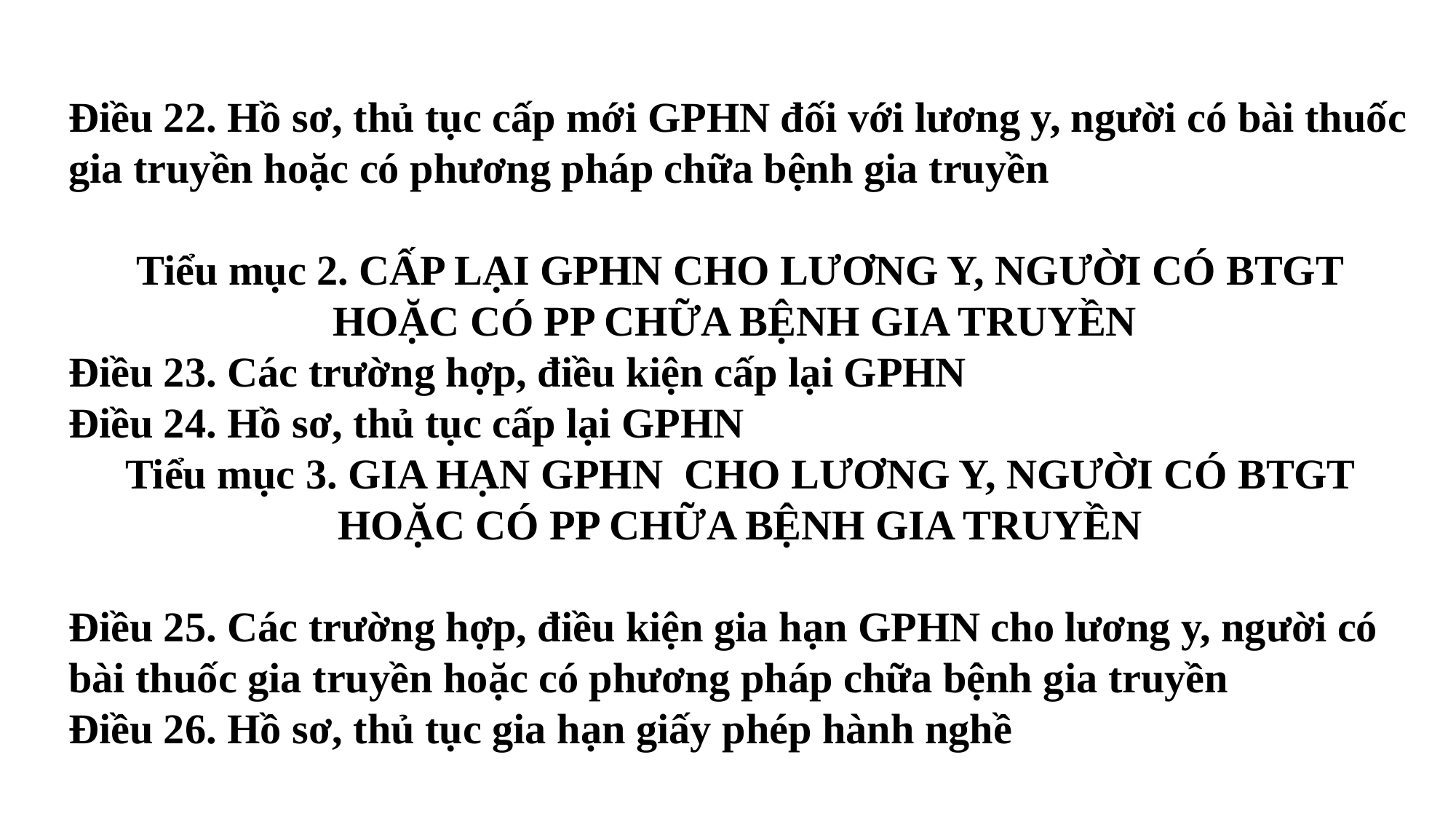

Điều 22. Hồ sơ, thủ tục cấp mới GPHN đối với lương y, người có bài thuốc gia truyền hoặc có phương pháp chữa bệnh gia truyền

Tiểu mục 2. CẤP LẠI GPHN CHO LƯƠNG Y, NGƯỜI CÓ BTGT HOẶC CÓ PP CHỮA BỆNH GIA TRUYỀN
Điều 23. Các trường hợp, điều kiện cấp lại GPHN
Điều 24. Hồ sơ, thủ tục cấp lại GPHN
Tiểu mục 3. GIA HẠN GPHN  CHO LƯƠNG Y, NGƯỜI CÓ BTGT HOẶC CÓ PP CHỮA BỆNH GIA TRUYỀN

Điều 25. Các trường hợp, điều kiện gia hạn GPHN cho lương y, người có bài thuốc gia truyền hoặc có phương pháp chữa bệnh gia truyền
Điều 26. Hồ sơ, thủ tục gia hạn giấy phép hành nghề